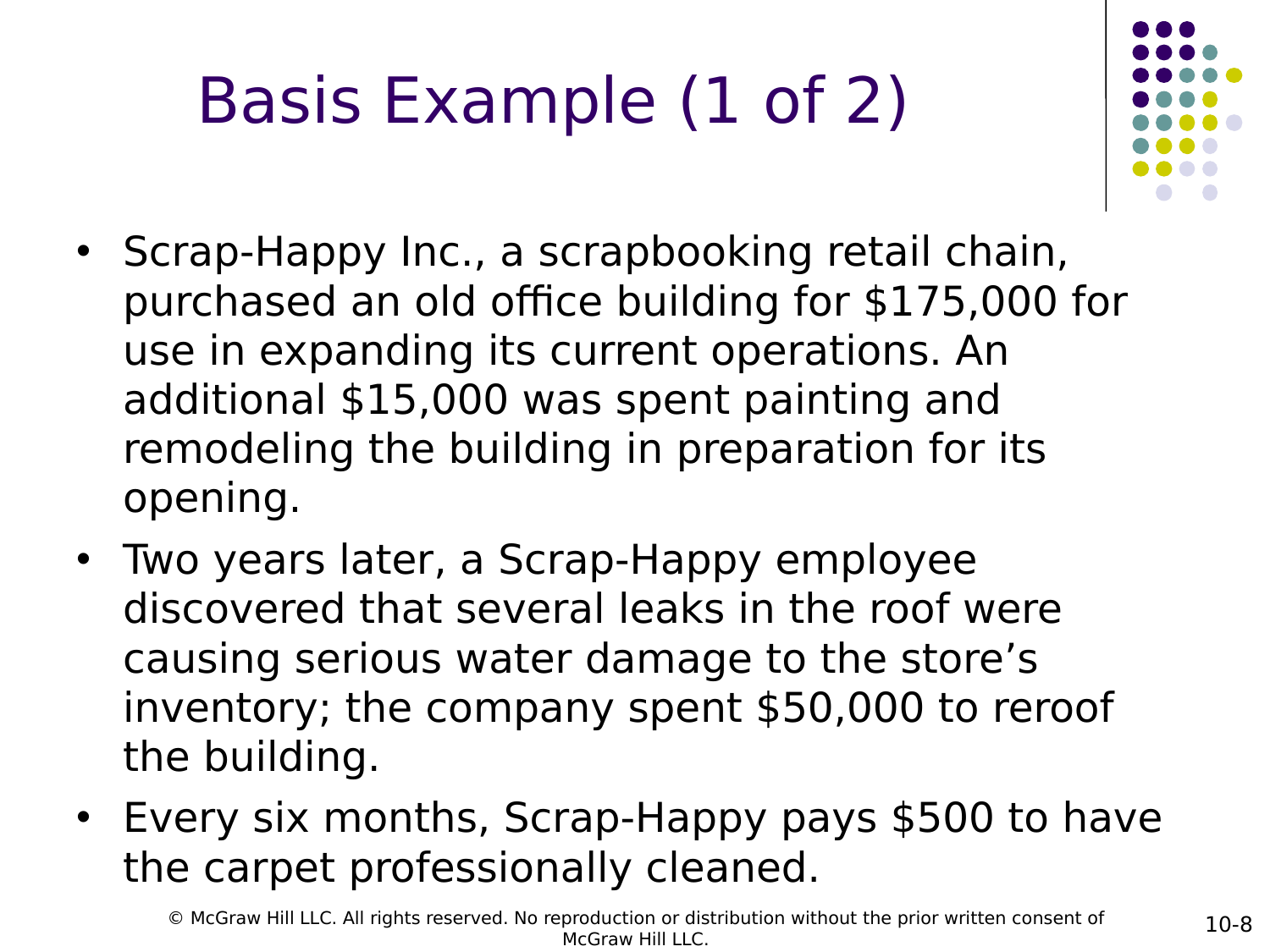

# Basis Example (1 of 2)
Scrap-Happy Inc., a scrapbooking retail chain, purchased an old office building for $175,000 for use in expanding its current operations. An additional $15,000 was spent painting and remodeling the building in preparation for its opening.
Two years later, a Scrap-Happy employee discovered that several leaks in the roof were causing serious water damage to the store’s inventory; the company spent $50,000 to reroof the building.
Every six months, Scrap-Happy pays $500 to have the carpet professionally cleaned.
10-8